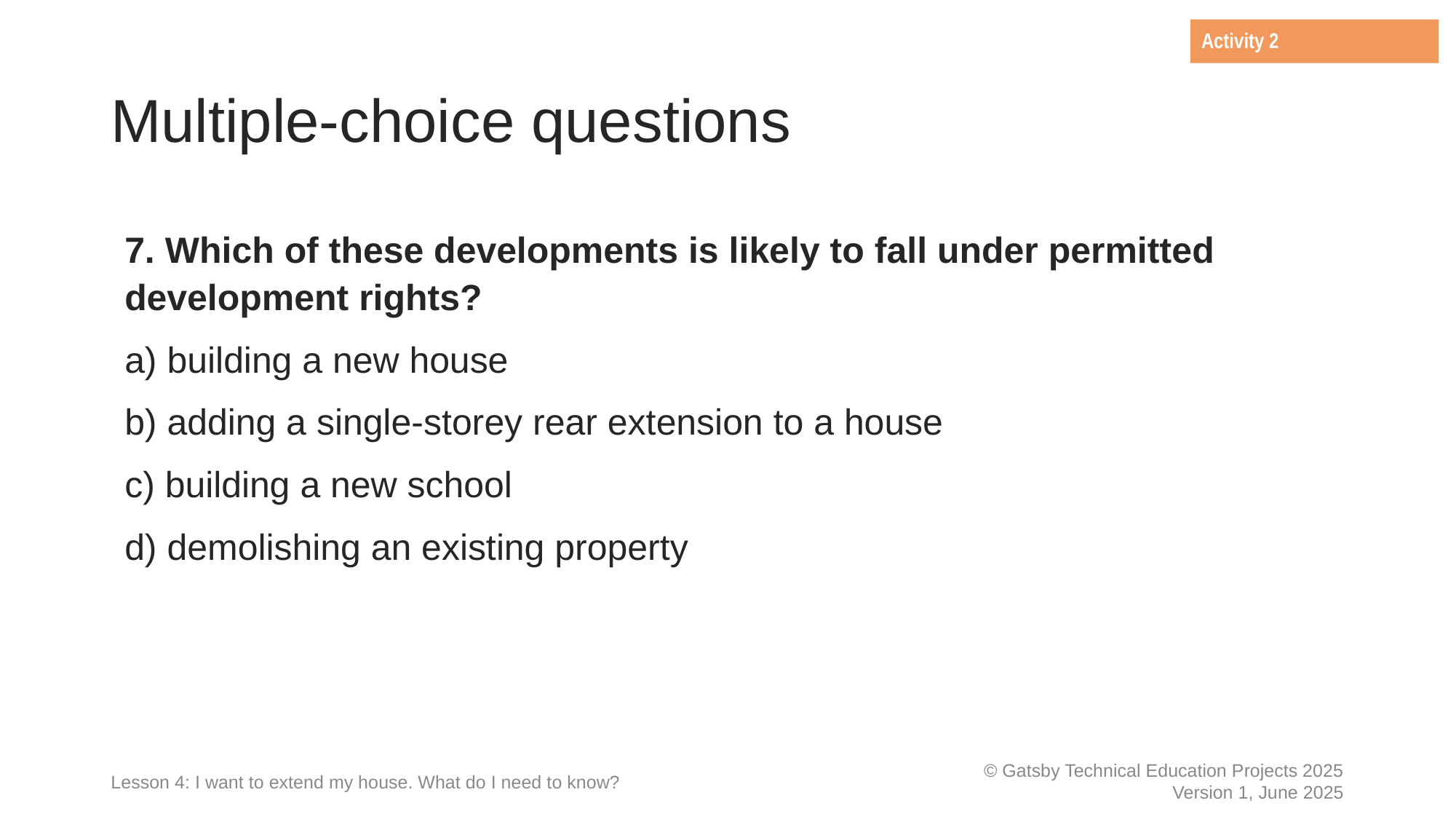

Activity 2
# Multiple-choice questions
7. Which of these developments is likely to fall under permitted development rights?
a) building a new house
b) adding a single-storey rear extension to a house
c) building a new school
d) demolishing an existing property

Lesson 4: I want to extend my house. What do I need to know?